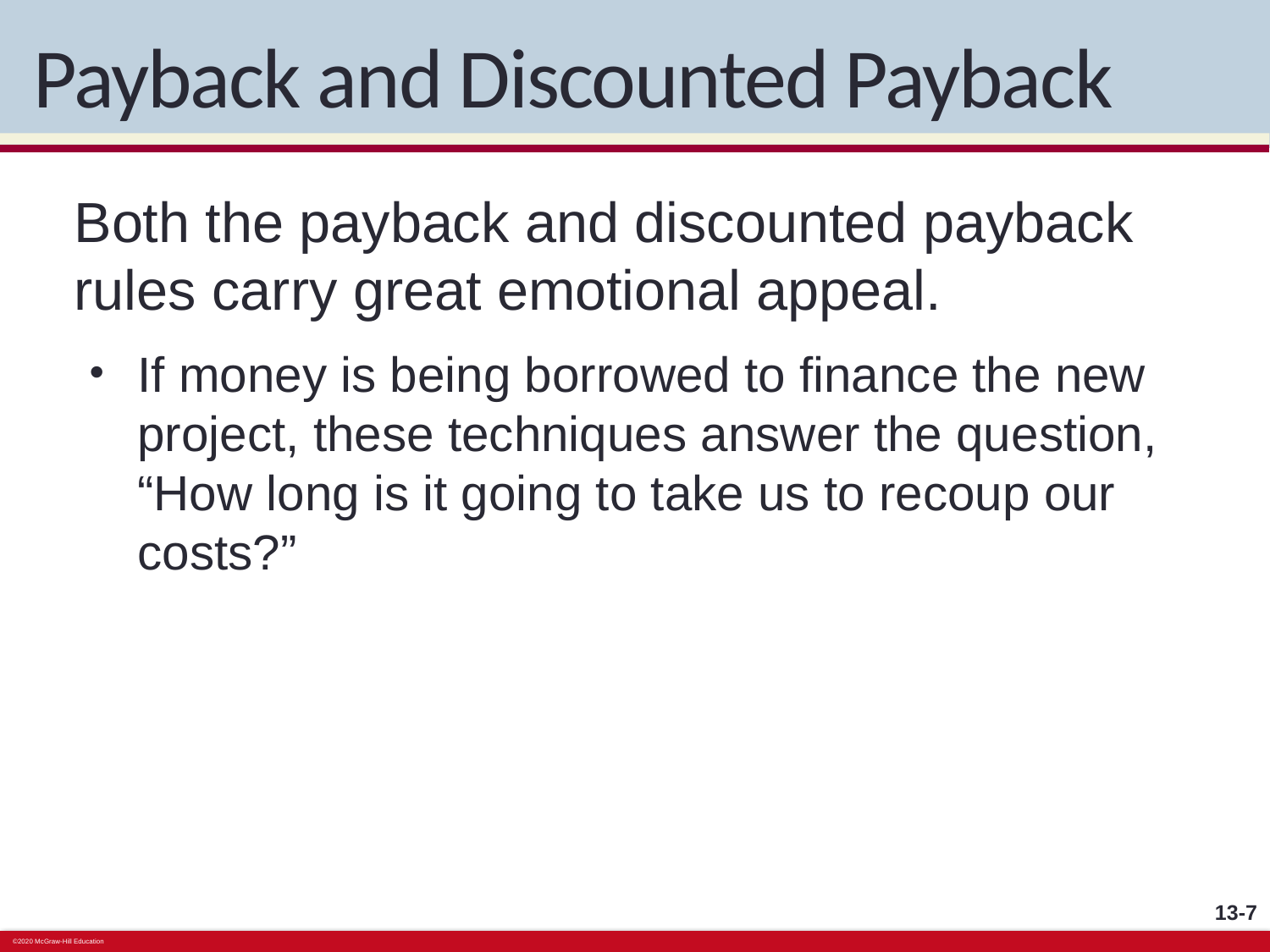

# Payback and Discounted Payback
Both the payback and discounted payback rules carry great emotional appeal.
If money is being borrowed to finance the new project, these techniques answer the question, “How long is it going to take us to recoup our costs?”